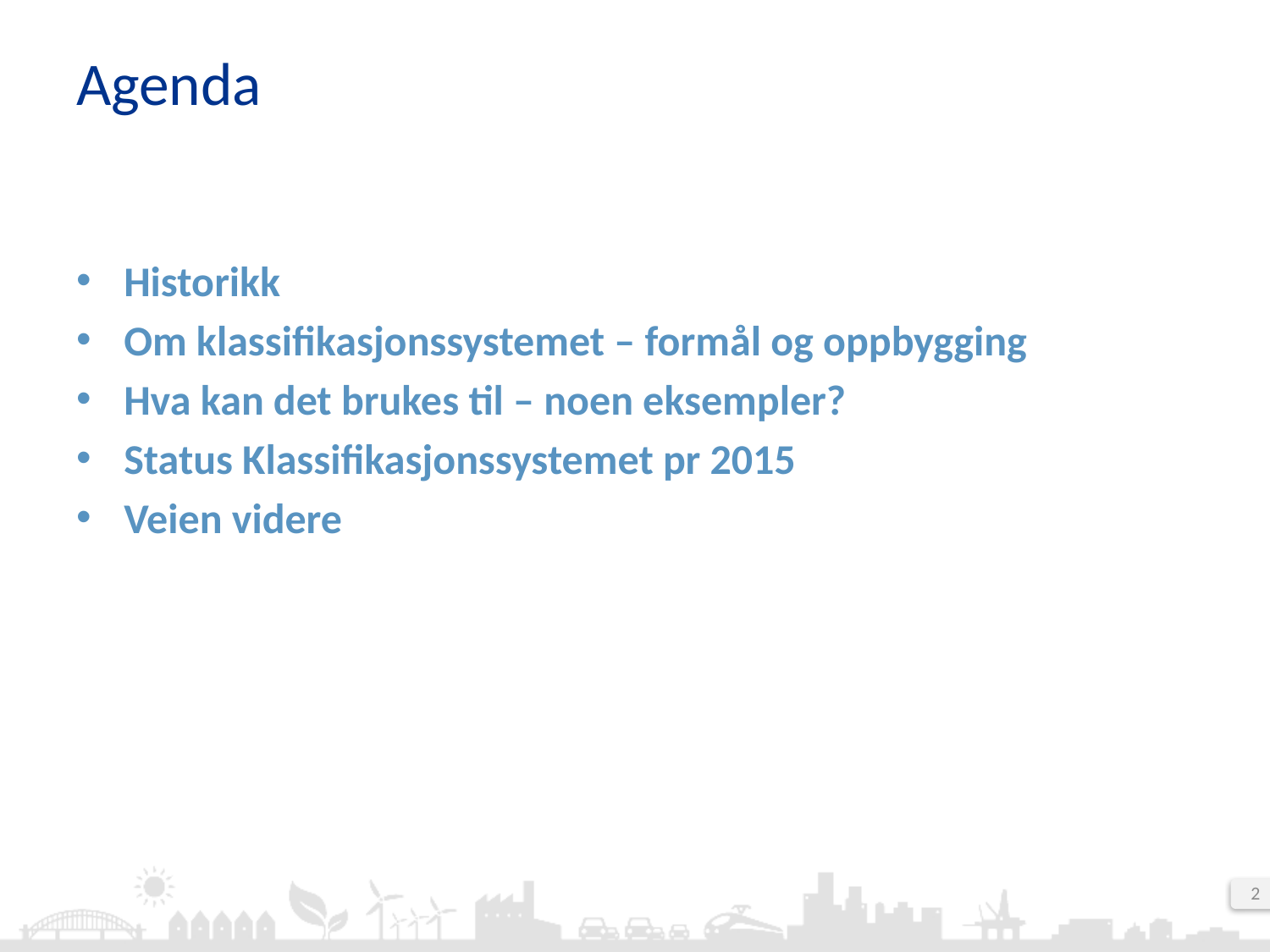

# Agenda
Historikk
Om klassifikasjonssystemet – formål og oppbygging
Hva kan det brukes til – noen eksempler?
Status Klassifikasjonssystemet pr 2015
Veien videre